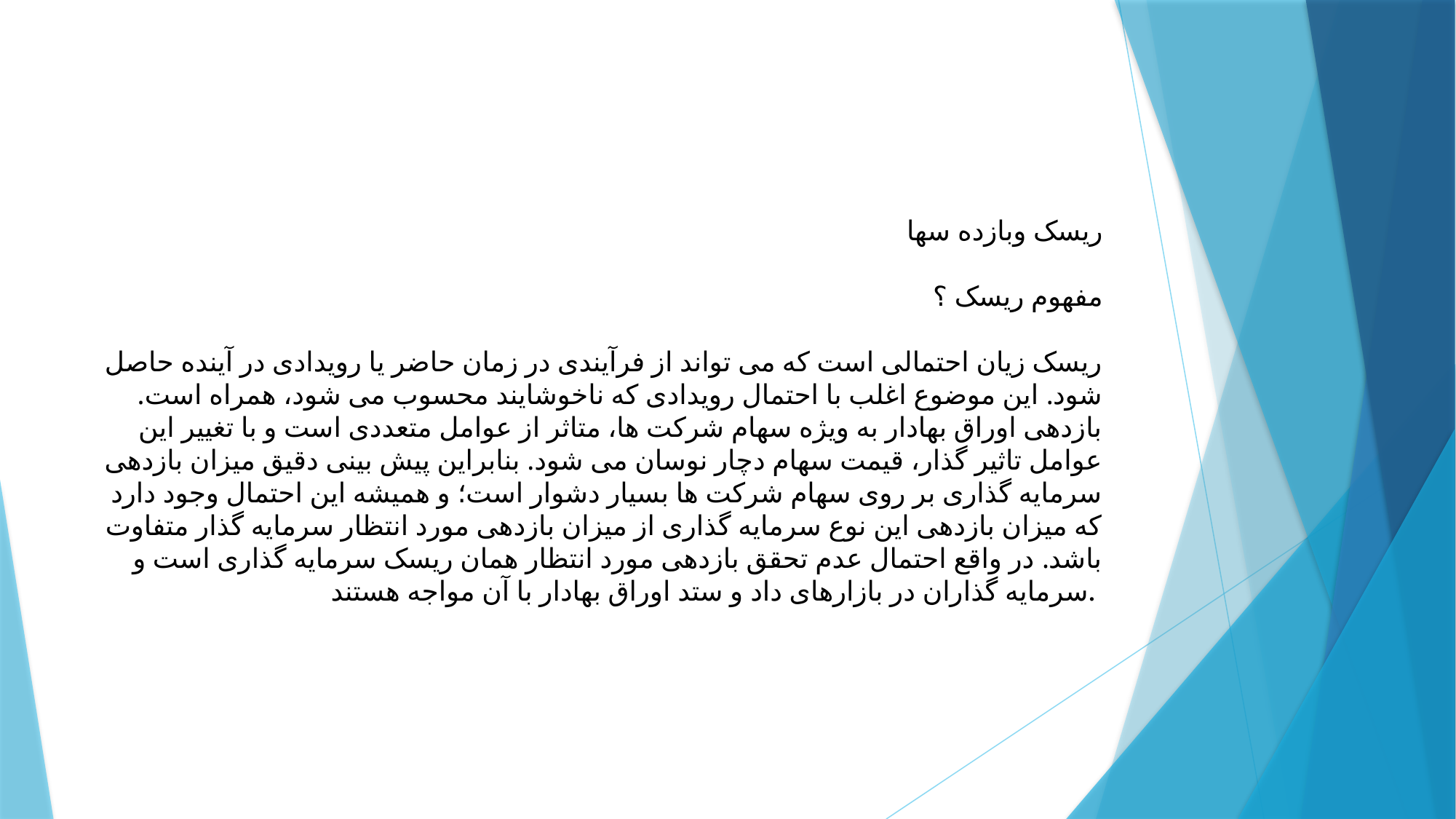

ریسک وبازده سها

مفهوم ریسک ؟

ریسک زیان احتمالی است که می تواند از فرآیندی در زمان حاضر یا رویدادی در آینده حاصل شود. این موضوع اغلب با احتمال رویدادی که ناخوشایند محسوب می شود، همراه است. بازدهی اوراق بهادار به ویژه سهام شرکت ها، متاثر از عوامل متعددی است و با تغییر این عوامل تاثیر گذار، قیمت سهام دچار نوسان می شود. بنابراین پیش بینی دقیق میزان بازدهی سرمایه گذاری بر روی سهام شرکت ها بسیار دشوار است؛ و همیشه این احتمال وجود دارد که میزان بازدهی این نوع سرمایه گذاری از میزان بازدهی مورد انتظار سرمایه گذار متفاوت باشد. در واقع احتمال عدم تحقق بازدهی مورد انتظار همان ریسک سرمایه گذاری است و سرمایه گذاران در بازارهای داد و ستد اوراق بهادار با آن مواجه هستند.